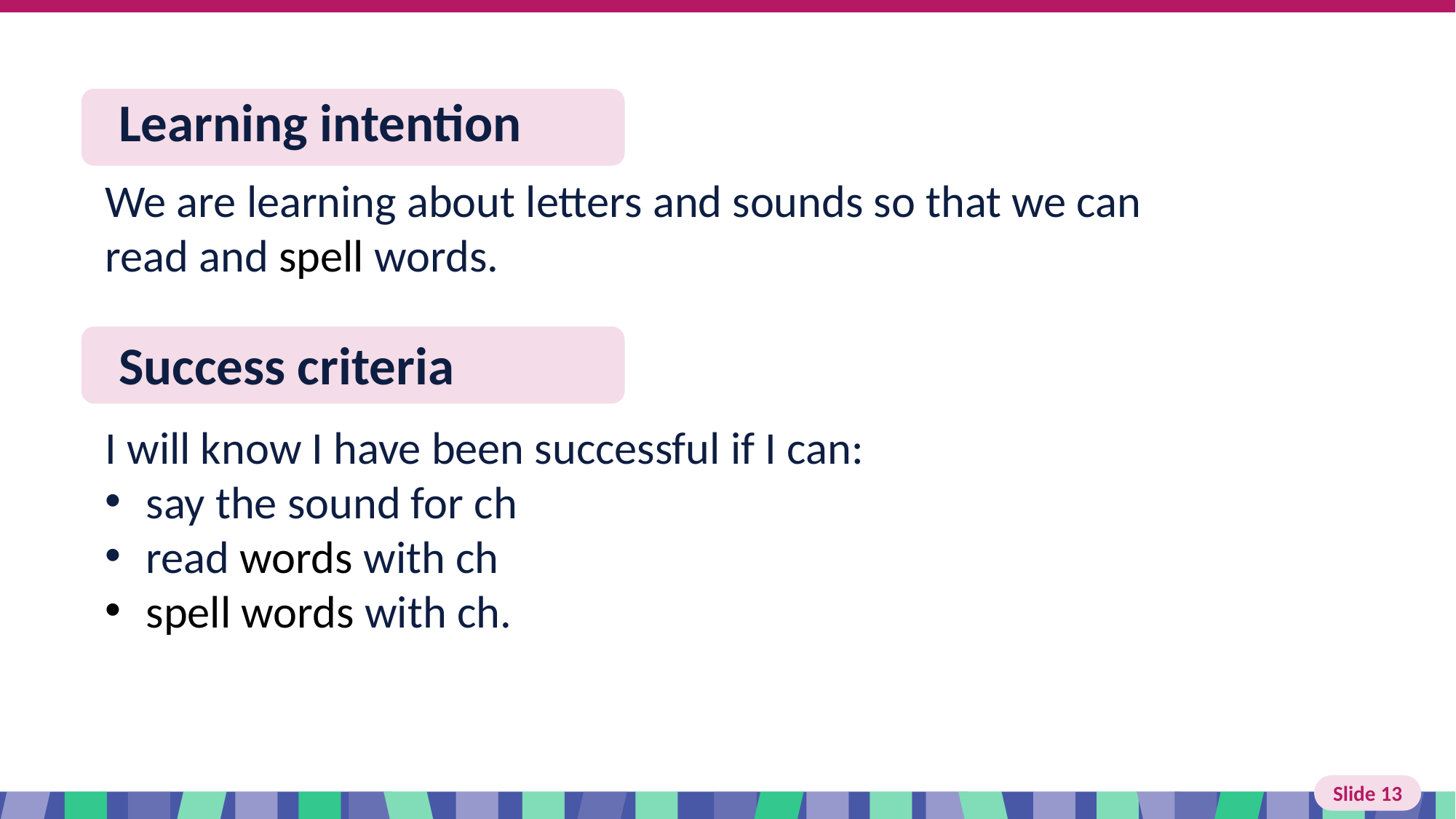

# Slide 13 Learning intention and success criteria
We are learning about letters and sounds so that we can read and spell words.
I will know I have been successful if I can:
say the sound for ch
read words with ch
spell words with ch.